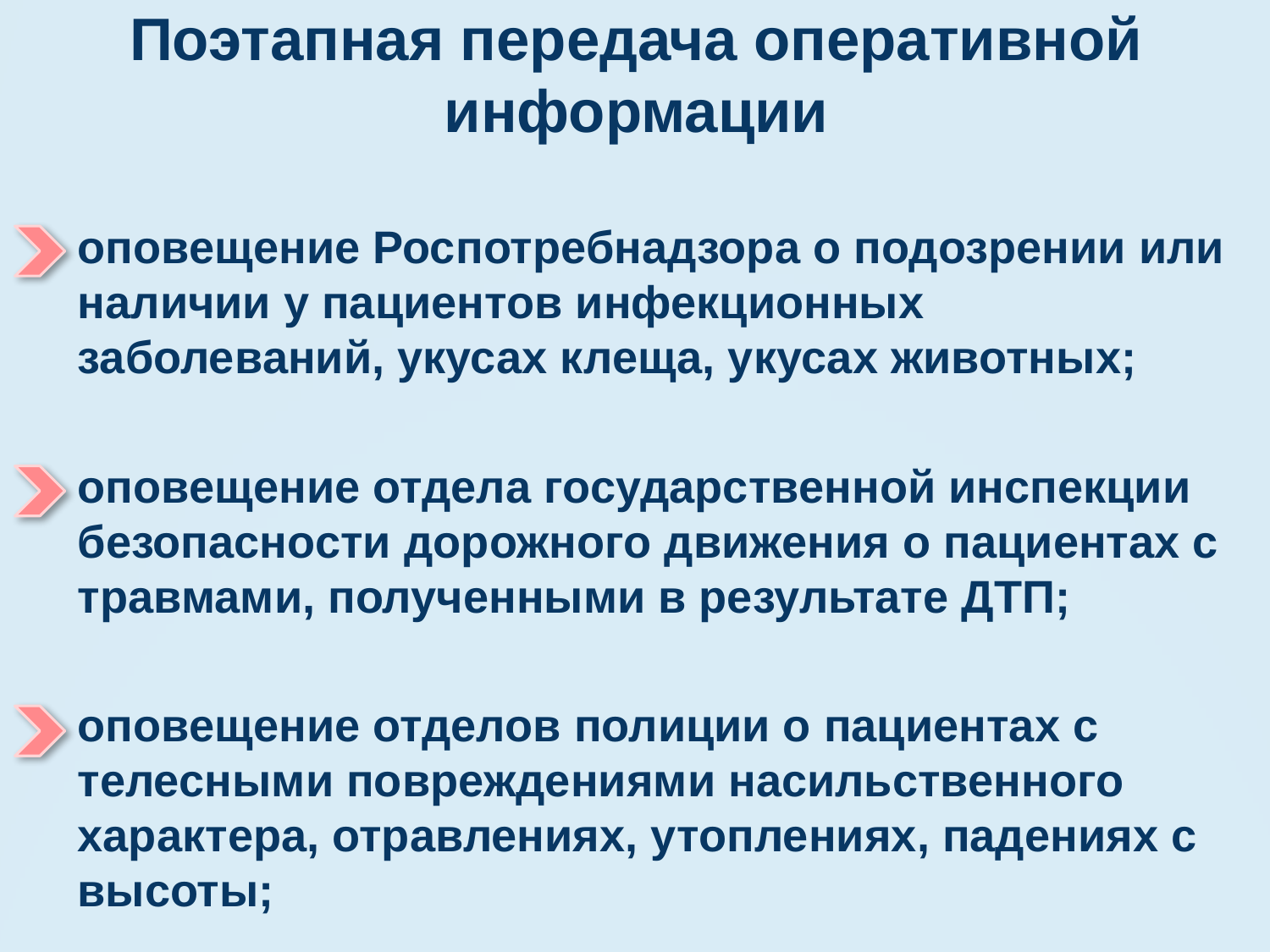

# Поэтапная передача оперативной информации
оповещение Роспотребнадзора о подозрении или наличии у пациентов инфекционных заболеваний, укусах клеща, укусах животных;
оповещение отдела государственной инспекции безопасности дорожного движения о пациентах с травмами, полученными в результате ДТП;
оповещение отделов полиции о пациентах с телесными повреждениями насильственного характера, отравлениях, утоплениях, падениях с высоты;